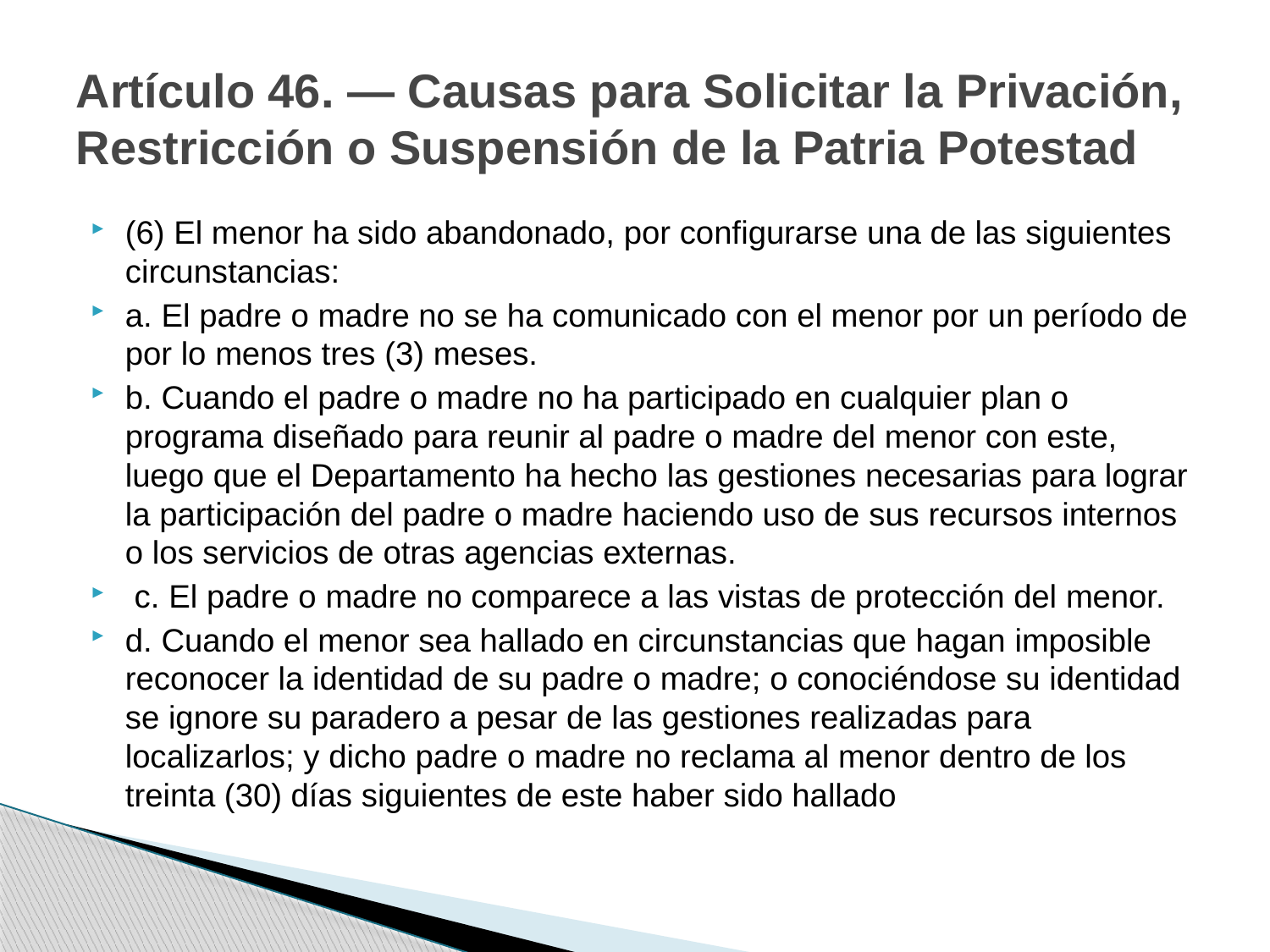

# Artículo 46. — Causas para Solicitar la Privación, Restricción o Suspensión de la Patria Potestad
(6) El menor ha sido abandonado, por configurarse una de las siguientes circunstancias:
a. El padre o madre no se ha comunicado con el menor por un período de por lo menos tres (3) meses.
b. Cuando el padre o madre no ha participado en cualquier plan o programa diseñado para reunir al padre o madre del menor con este, luego que el Departamento ha hecho las gestiones necesarias para lograr la participación del padre o madre haciendo uso de sus recursos internos o los servicios de otras agencias externas.
 c. El padre o madre no comparece a las vistas de protección del menor.
d. Cuando el menor sea hallado en circunstancias que hagan imposible reconocer la identidad de su padre o madre; o conociéndose su identidad se ignore su paradero a pesar de las gestiones realizadas para localizarlos; y dicho padre o madre no reclama al menor dentro de los treinta (30) días siguientes de este haber sido hallado